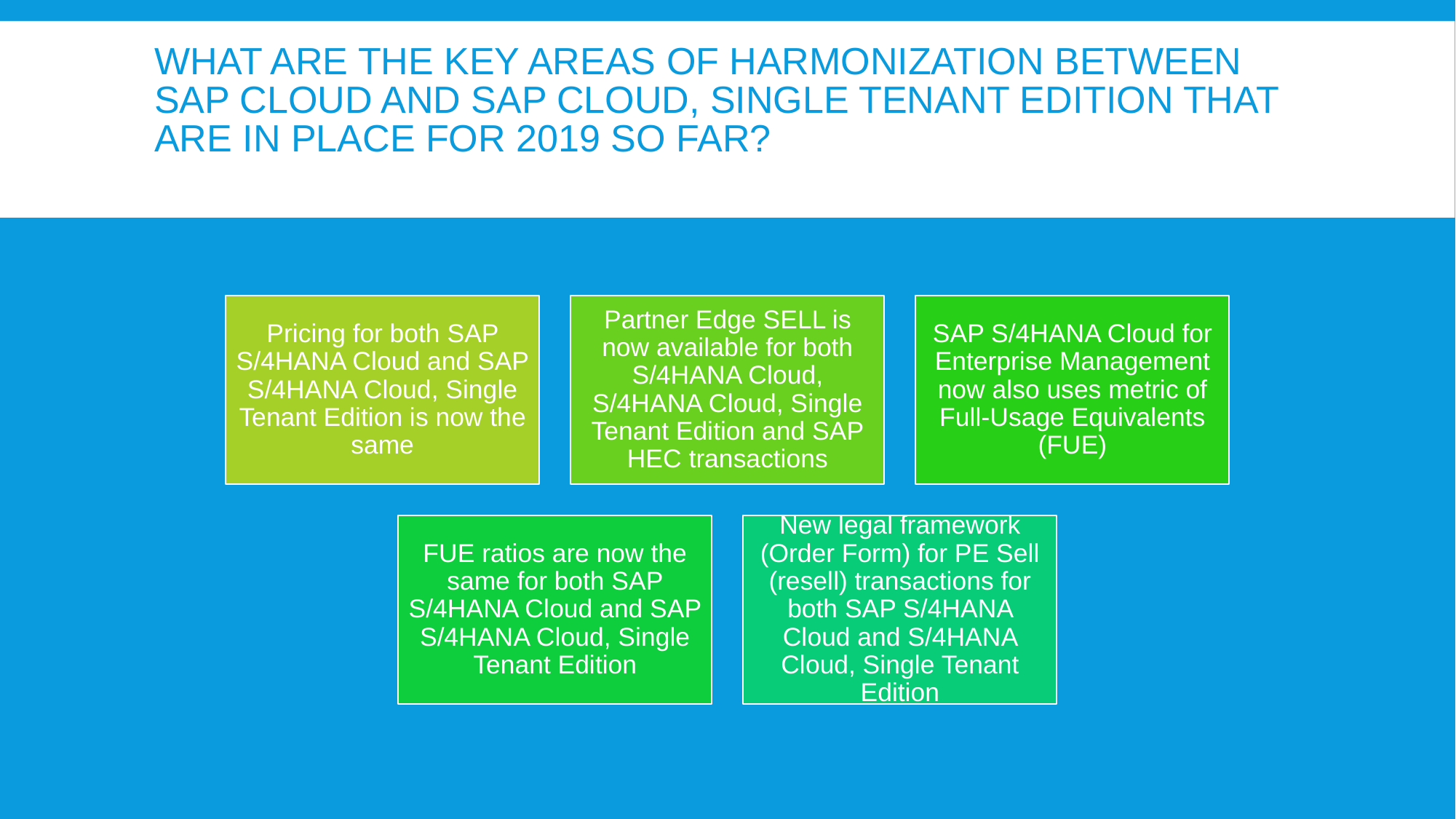

# What are the key areas of Harmonization between SAP Cloud and SAP Cloud, Single Tenant Edition that are in place for 2019 so far?
Pricing for both SAP S/4HANA Cloud and SAP S/4HANA Cloud, Single Tenant Edition is now the same
Partner Edge SELL is now available for both S/4HANA Cloud, S/4HANA Cloud, Single Tenant Edition and SAP HEC transactions
SAP S/4HANA Cloud for Enterprise Management now also uses metric of Full-Usage Equivalents (FUE)
FUE ratios are now the same for both SAP S/4HANA Cloud and SAP S/4HANA Cloud, Single Tenant Edition
New legal framework (Order Form) for PE Sell (resell) transactions for both SAP S/4HANA Cloud and S/4HANA Cloud, Single Tenant Edition